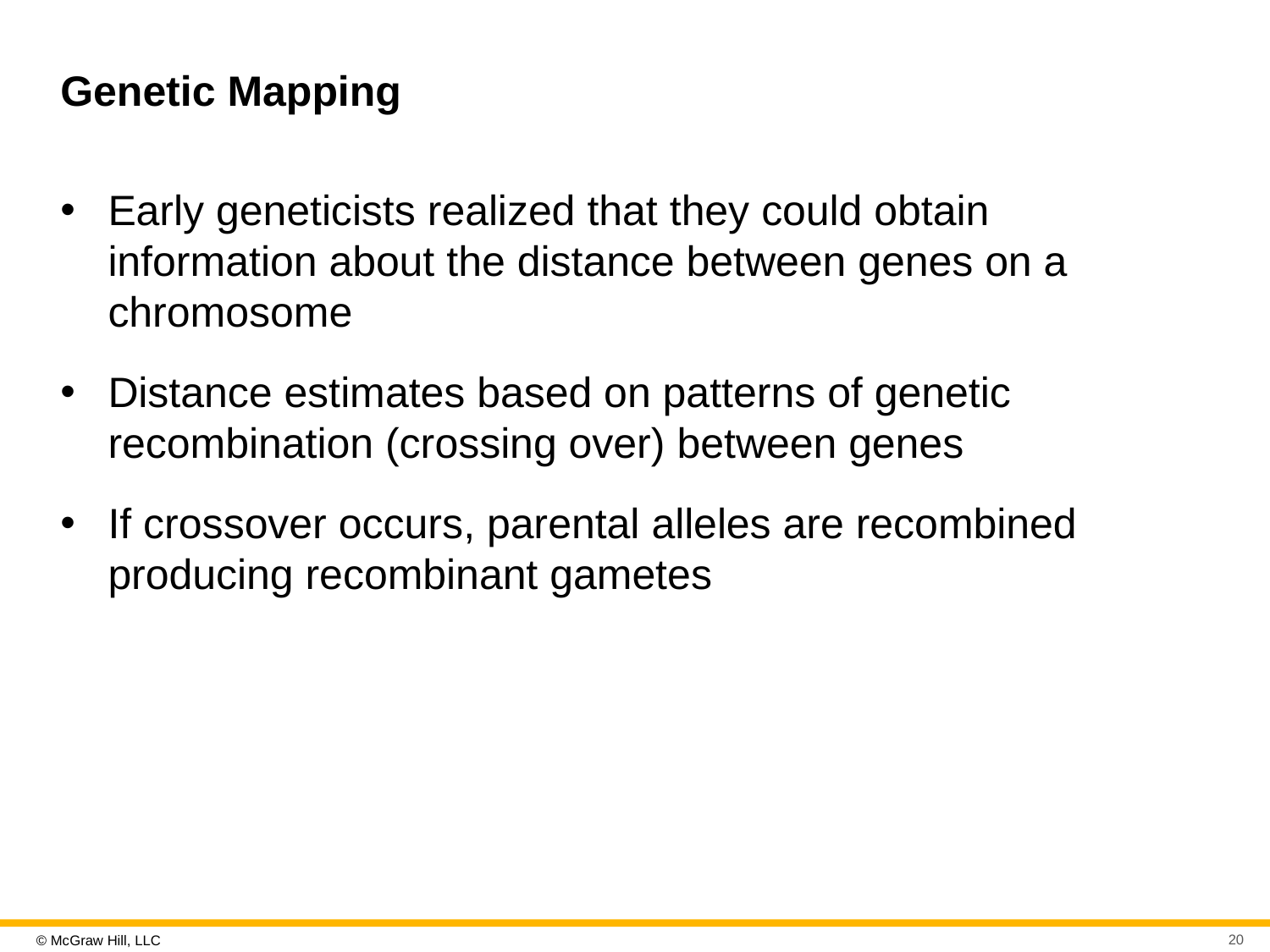

# Genetic Mapping
Early geneticists realized that they could obtain information about the distance between genes on a chromosome
Distance estimates based on patterns of genetic recombination (crossing over) between genes
If crossover occurs, parental alleles are recombined producing recombinant gametes
20